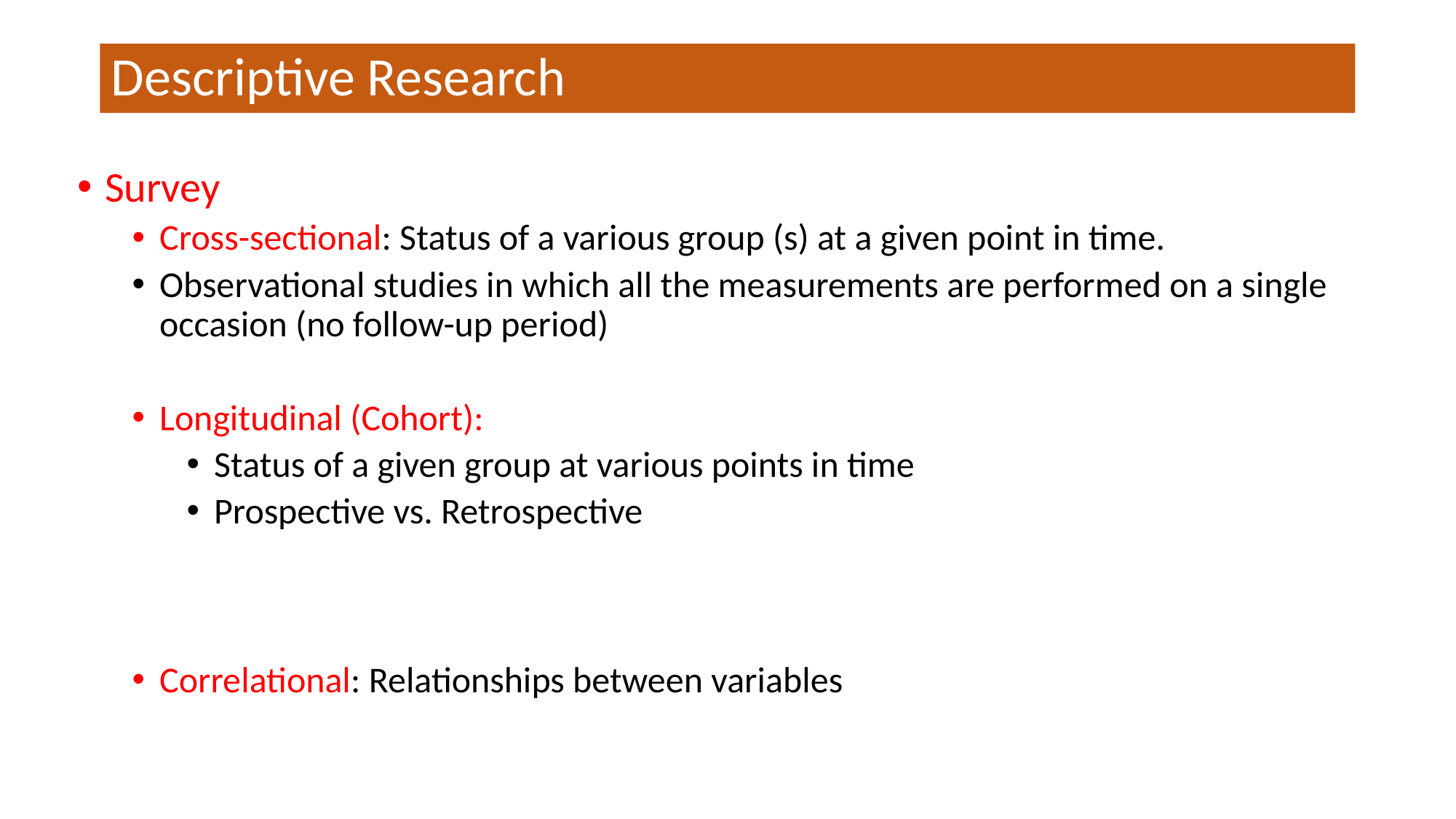

# Descriptive Research
Survey
Cross-sectional: Status of a various group (s) at a given point in time.
Observational studies in which all the measurements are performed on a single occasion (no follow-up period)

Longitudinal (Cohort):
Status of a given group at various points in time
Prospective vs. Retrospective

Correlational: Relationships between variables